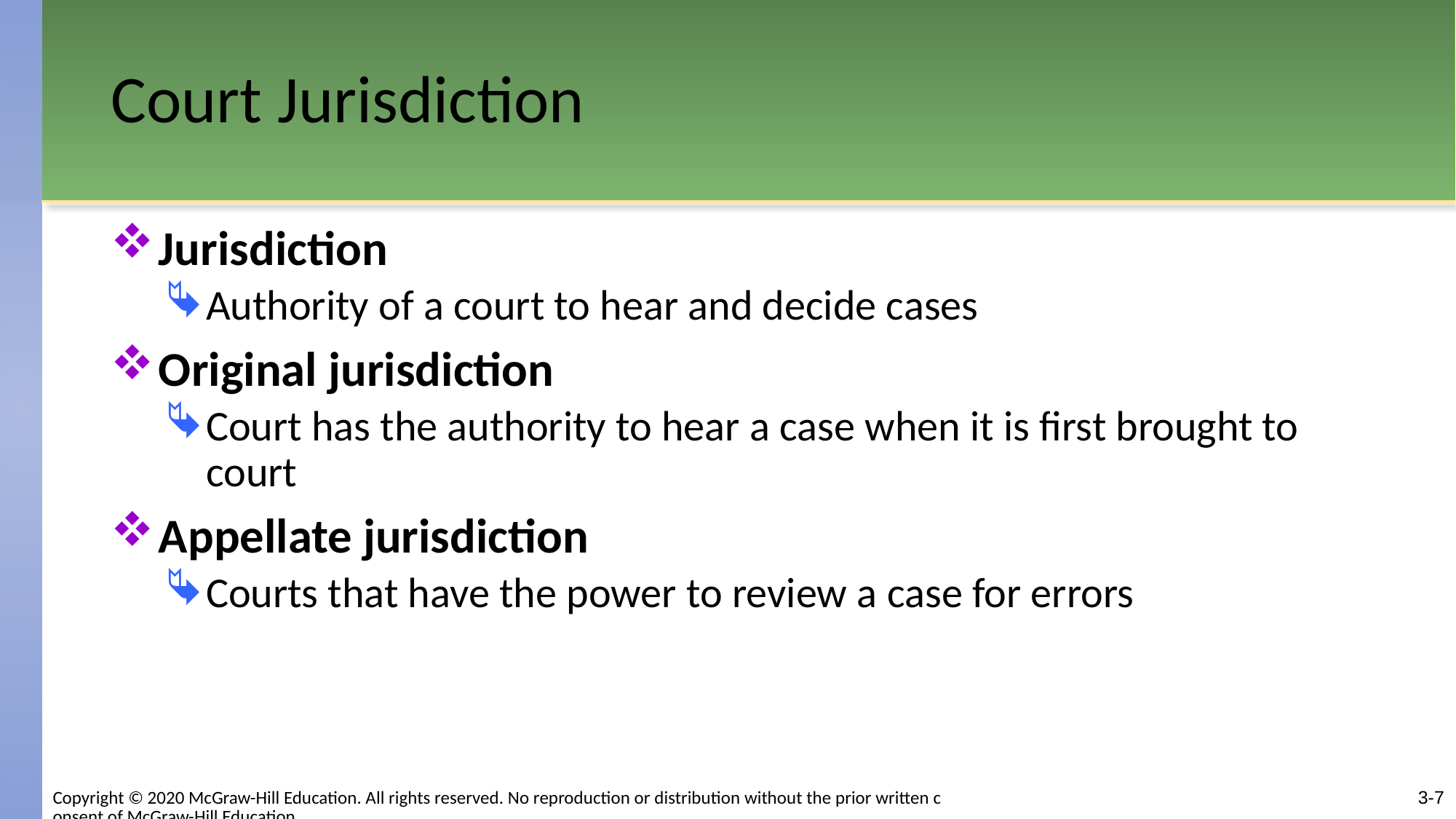

# Court Jurisdiction
Jurisdiction
Authority of a court to hear and decide cases
Original jurisdiction
Court has the authority to hear a case when it is first brought to court
Appellate jurisdiction
Courts that have the power to review a case for errors

3-7
Copyright © 2020 McGraw-Hill Education. All rights reserved. No reproduction or distribution without the prior written consent of McGraw-Hill Education.